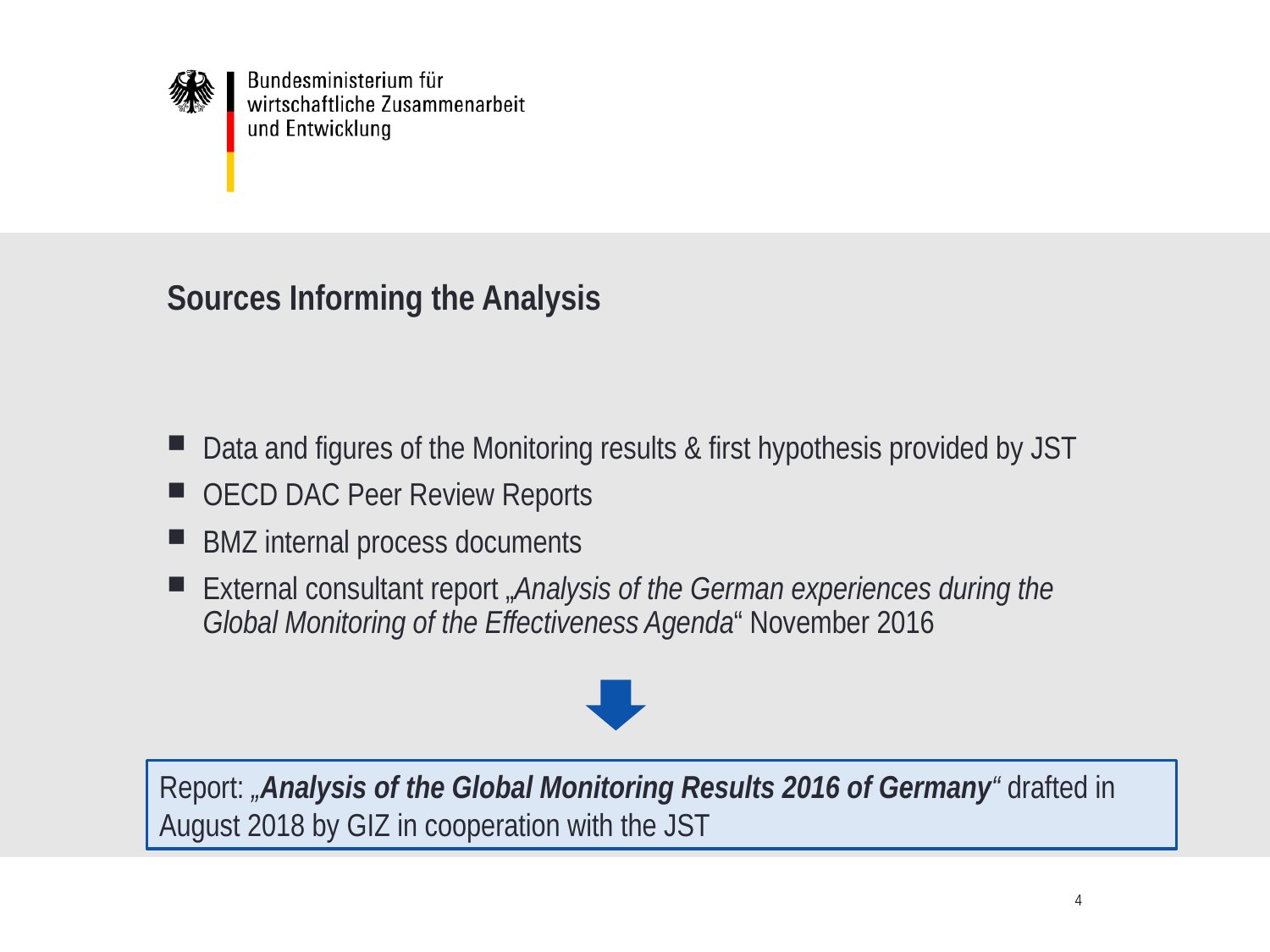

# Sources Informing the Analysis
Data and figures of the Monitoring results & first hypothesis provided by JST
OECD DAC Peer Review Reports
BMZ internal process documents
External consultant report „Analysis of the German experiences during the Global Monitoring of the Effectiveness Agenda“ November 2016

Report: „Analysis of the Global Monitoring Results 2016 of Germany“ drafted in August 2018 by GIZ in cooperation with the JST
4